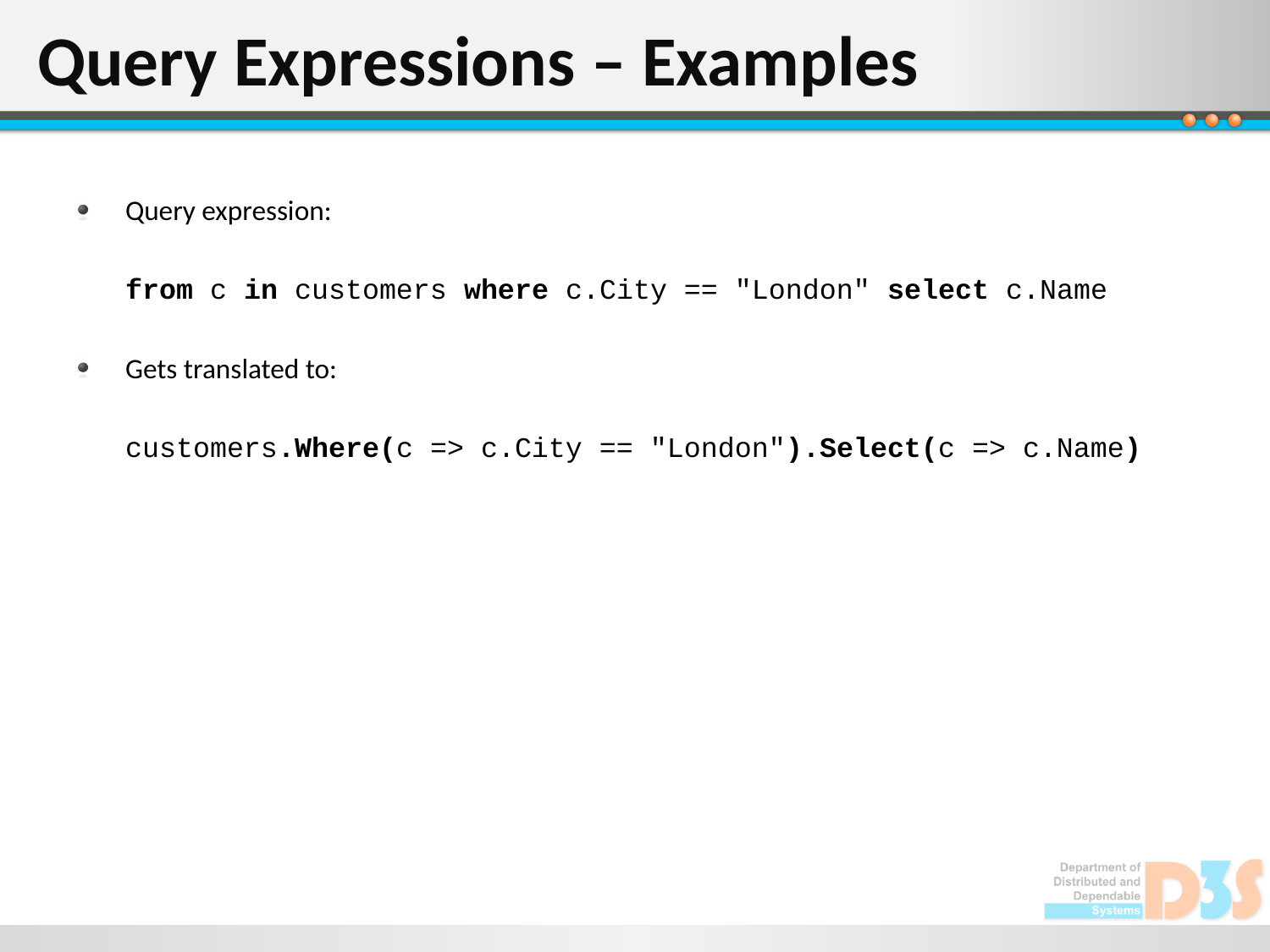

# Query Expressions – Examples
Query expression:

	from c in customers where c.City == "London" select c.Name

Gets translated to:

	customers.Where(c => c.City == "London").Select(c => c.Name)